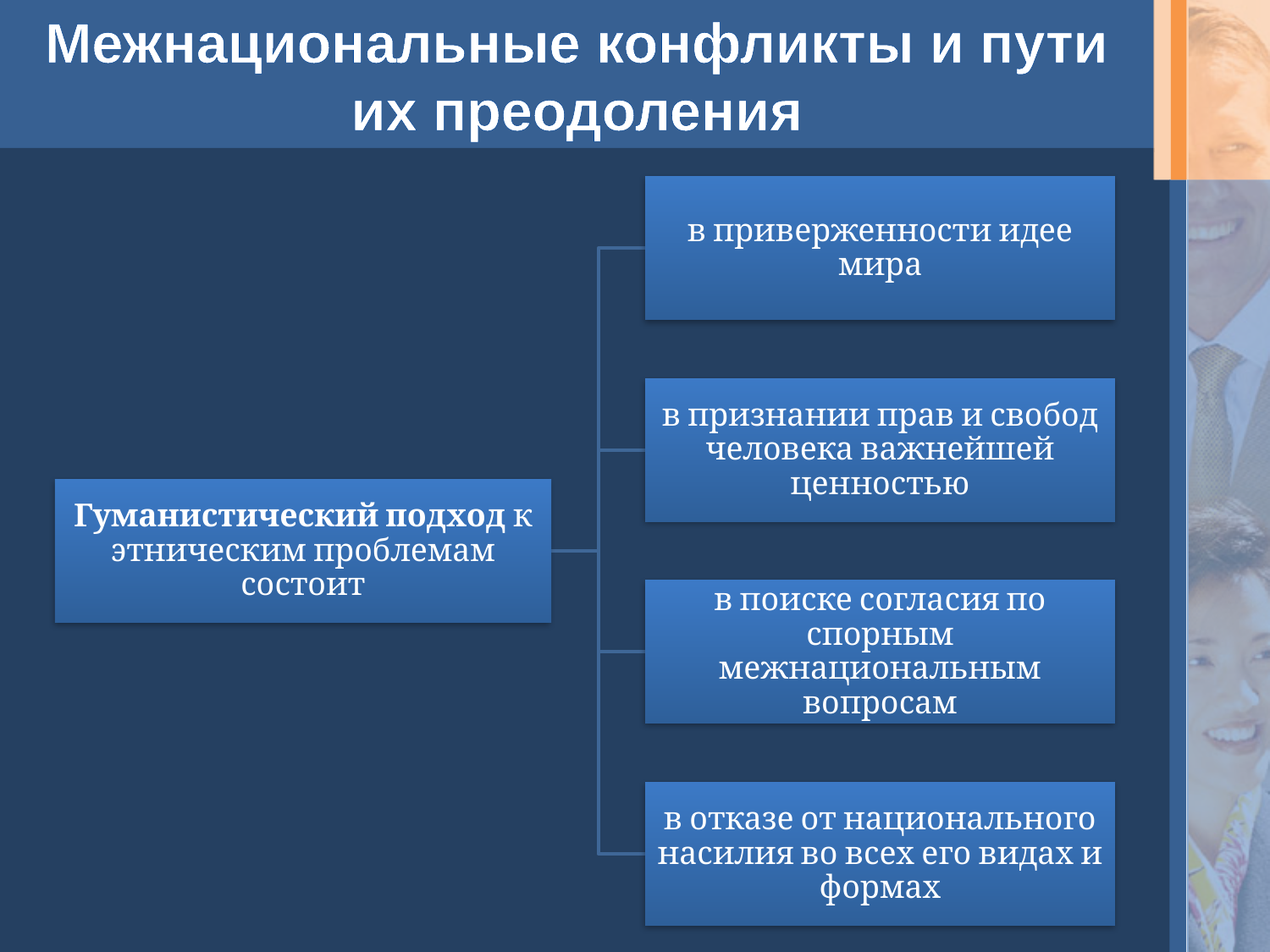

# Межнациональные конфликты и пути их преодоления
Гуманистический подход к этническим проблемам состоит
в приверженности идее мира
в признании прав и свобод человека важнейшей ценностью
в поиске согласия по спорным межнациональным вопросам
в отказе от национального насилия во всех его видах и формах